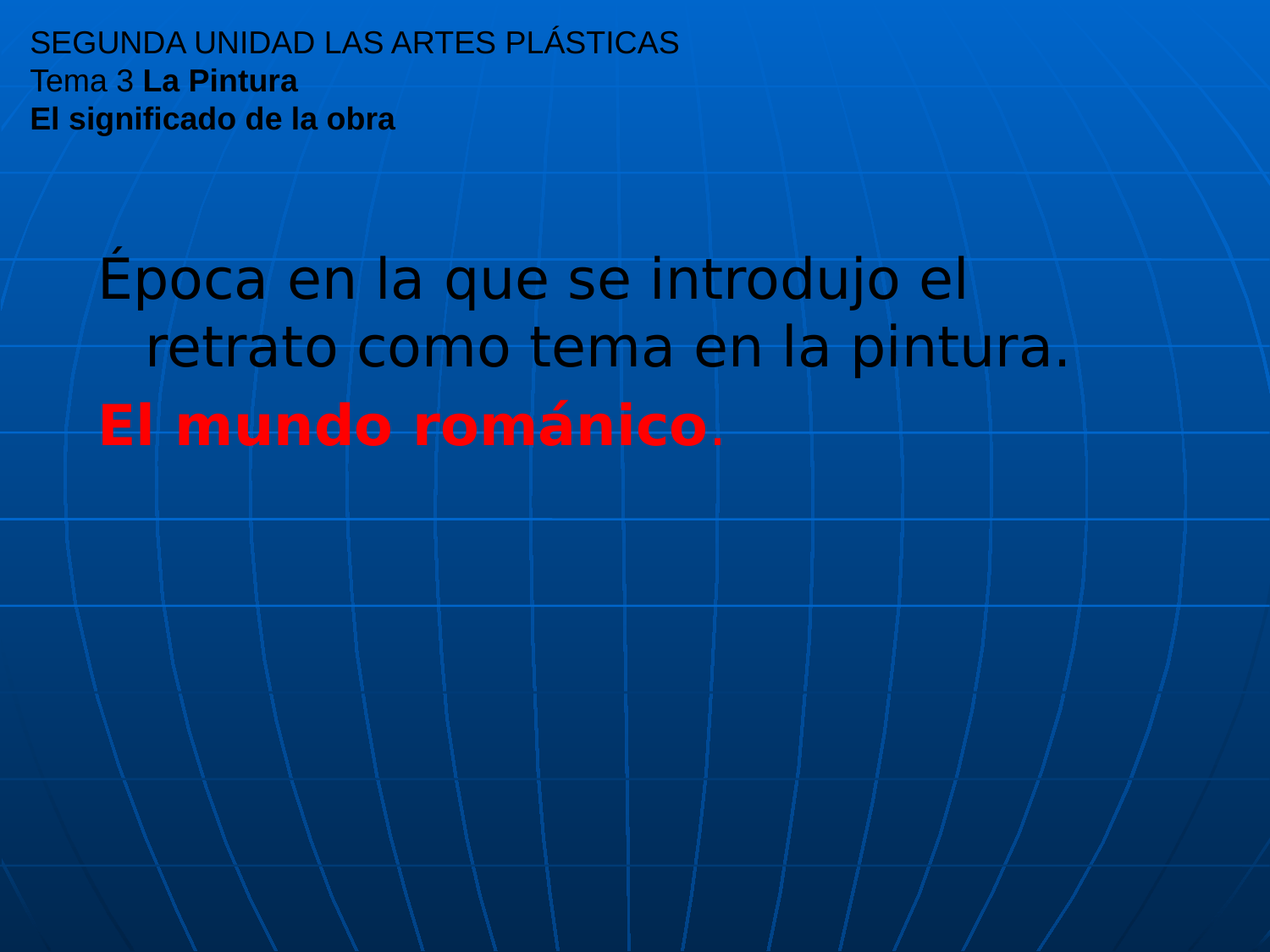

# SEGUNDA UNIDAD LAS ARTES PLÁSTICAS Tema 3 La Pintura El significado de la obra
Época en la que se introdujo el retrato como tema en la pintura.
El mundo románico.